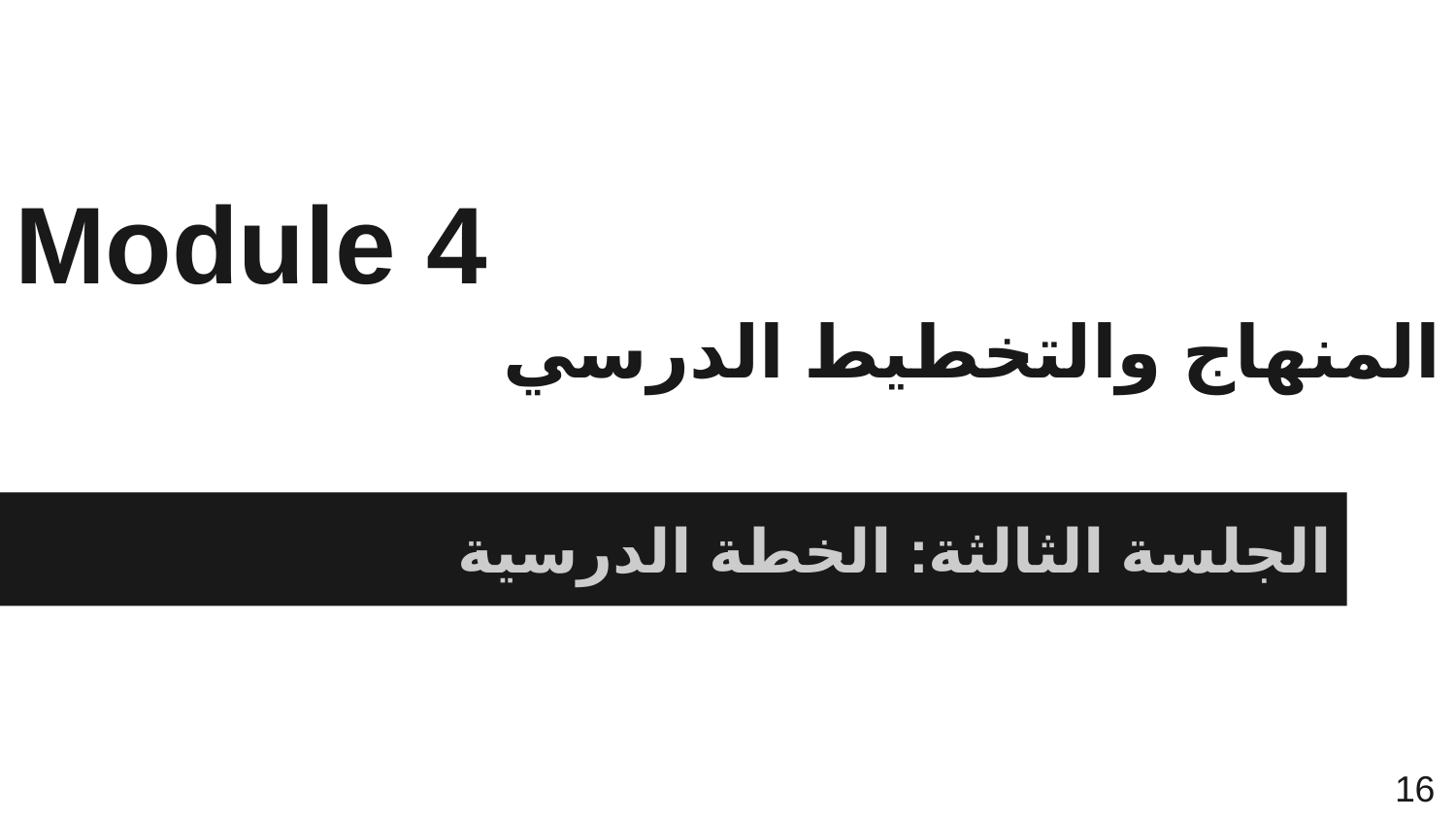

# Module 4
المنهاج والتخطيط الدرسي
الجلسة الثالثة: الخطة الدرسية
16